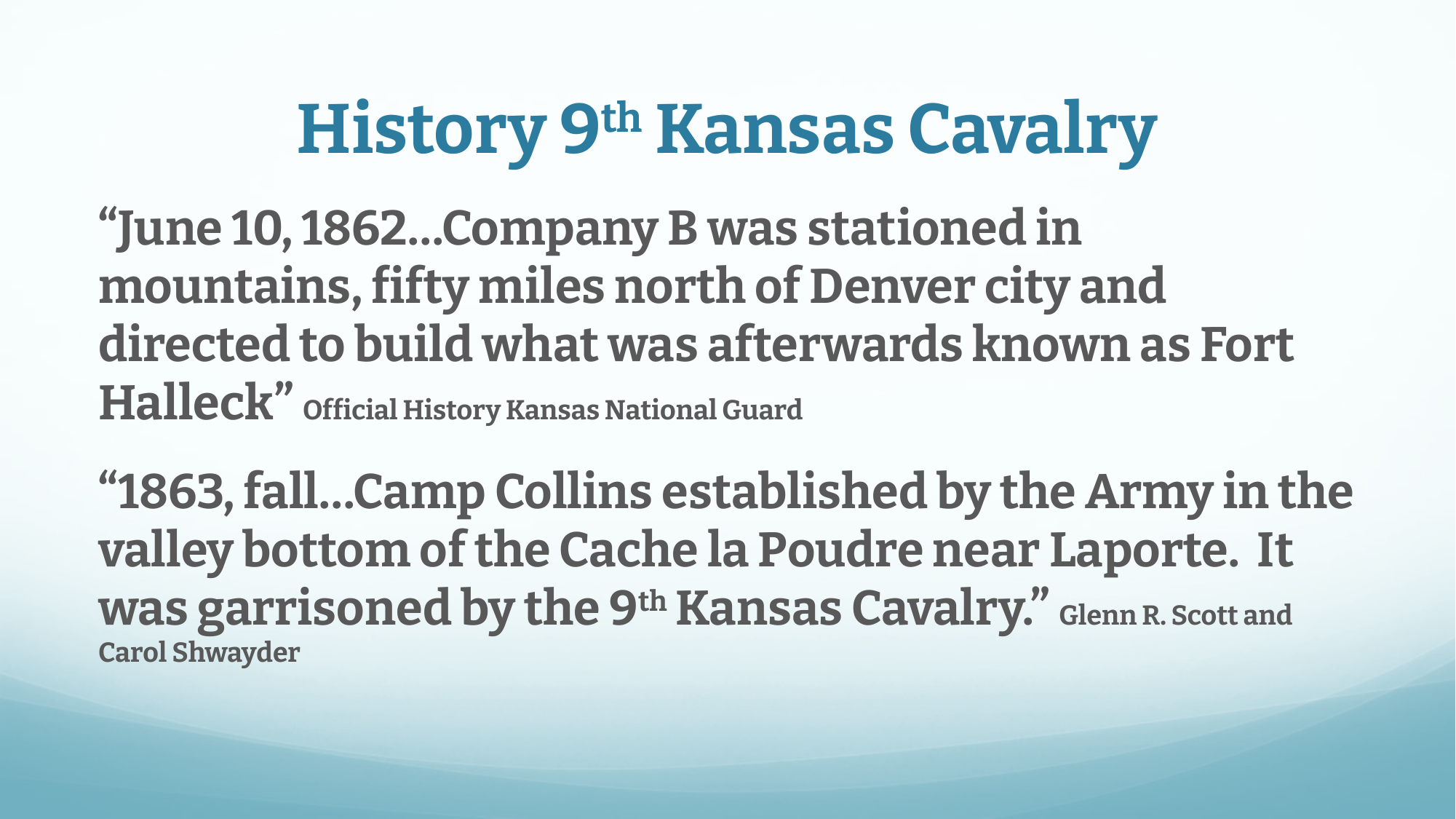

# History 9th Kansas Cavalry
“June 10, 1862…Company B was stationed in mountains, fifty miles north of Denver city and directed to build what was afterwards known as Fort Halleck” Official History Kansas National Guard
“1863, fall…Camp Collins established by the Army in the valley bottom of the Cache la Poudre near Laporte.  It was garrisoned by the 9th Kansas Cavalry.” Glenn R. Scott and Carol Shwayder